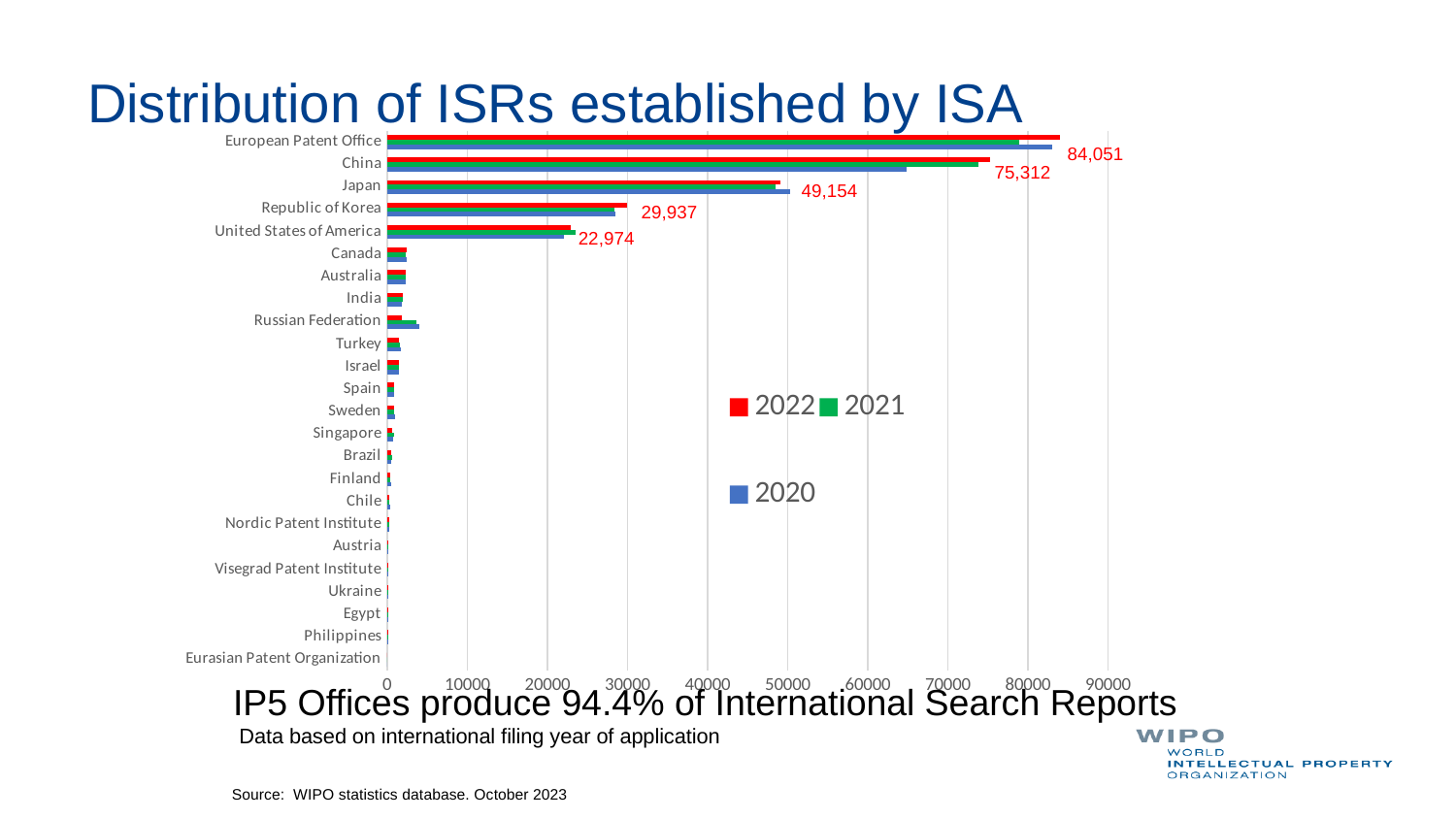

# Distribution of ISRs established by ISA

### Chart

| Category | 2020 | 2021 | 2022 |
|---|---|---|---|
| Eurasian Patent Organization | 0.0 | 0.0 | 5.0 |
| Philippines | 8.0 | 29.0 | 16.0 |
| Egypt | 36.0 | 55.0 | 48.0 |
| Ukraine | 71.0 | 67.0 | 51.0 |
| Visegrad Patent Institute | 90.0 | 98.0 | 116.0 |
| Austria | 145.0 | 179.0 | 146.0 |
| Nordic Patent Institute | 207.0 | 192.0 | 212.0 |
| Chile | 309.0 | 255.0 | 249.0 |
| Finland | 441.0 | 391.0 | 316.0 |
| Brazil | 505.0 | 586.0 | 491.0 |
| Singapore | 695.0 | 873.0 | 564.0 |
| Sweden | 928.0 | 898.0 | 812.0 |
| Spain | 843.0 | 897.0 | 886.0 |
| Israel | 1448.0 | 1486.0 | 1407.0 |
| Turkey | 1658.0 | 1558.0 | 1463.0 |
| Russian Federation | 3985.0 | 3590.0 | 1853.0 |
| India | 1765.0 | 1888.0 | 1982.0 |
| Australia | 2280.0 | 2274.0 | 2293.0 |
| Canada | 2378.0 | 2276.0 | 2393.0 |
| United States of America | 22028.0 | 23504.0 | 22974.0 |
| Republic of Korea | 28550.0 | 28359.0 | 29937.0 |
| Japan | 50345.0 | 48500.0 | 49154.0 |
| China | 64850.0 | 73820.0 | 75312.0 |
| European Patent Office | 83019.0 | 78960.0 | 84051.0 |
84,051
75,312
49,154
29,937
22,974
IP5 Offices produce 94.4% of International Search Reports

Data based on international filing year of application
Source:  WIPO statistics database. October 2023